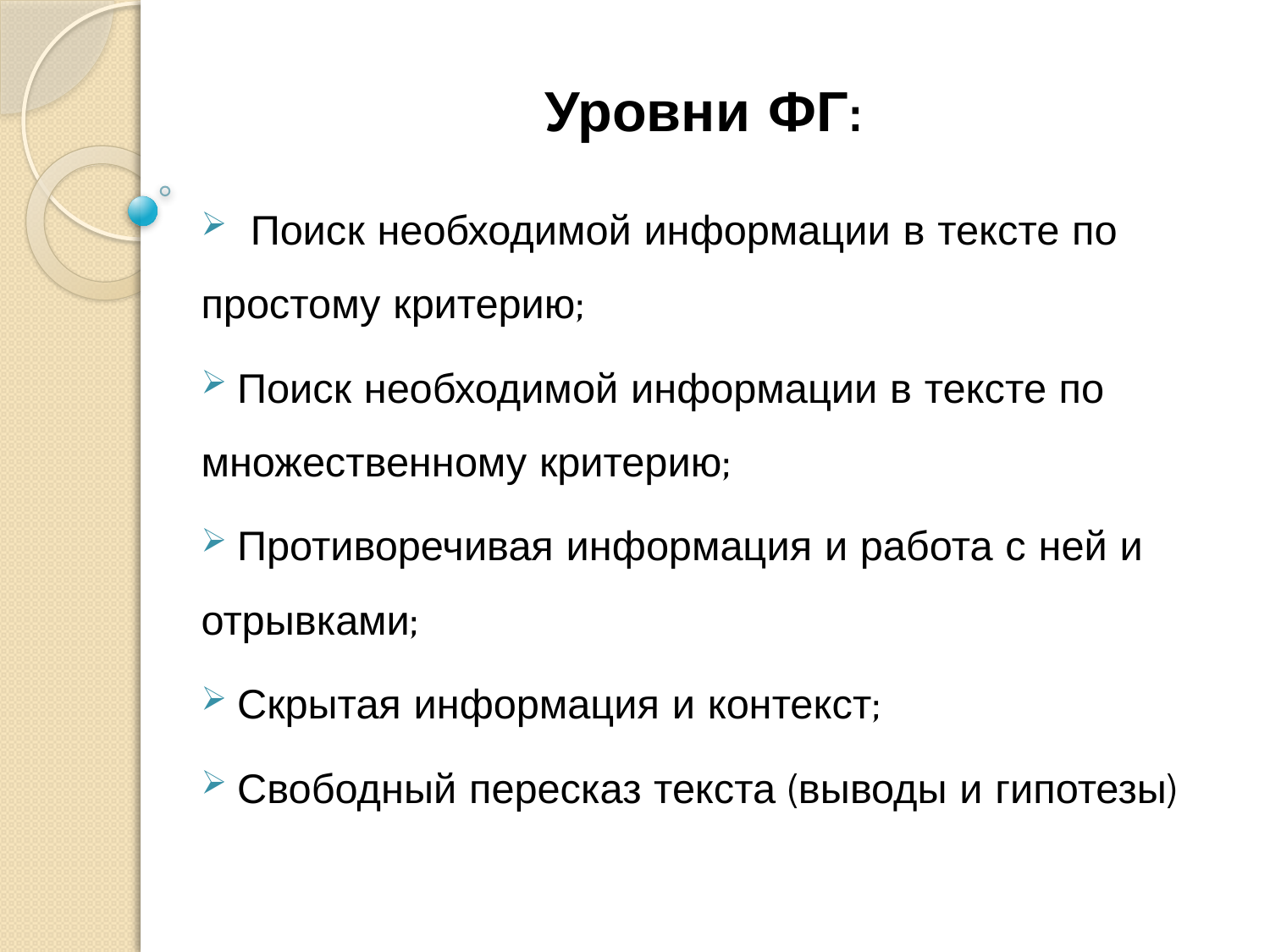

# Уровни ФГ:
  Поиск необходимой информации в тексте по простому критерию;
 Поиск необходимой информации в тексте по множественному критерию;
 Противоречивая информация и работа с ней и отрывками;
 Скрытая информация и контекст;
 Свободный пересказ текста (выводы и гипотезы)